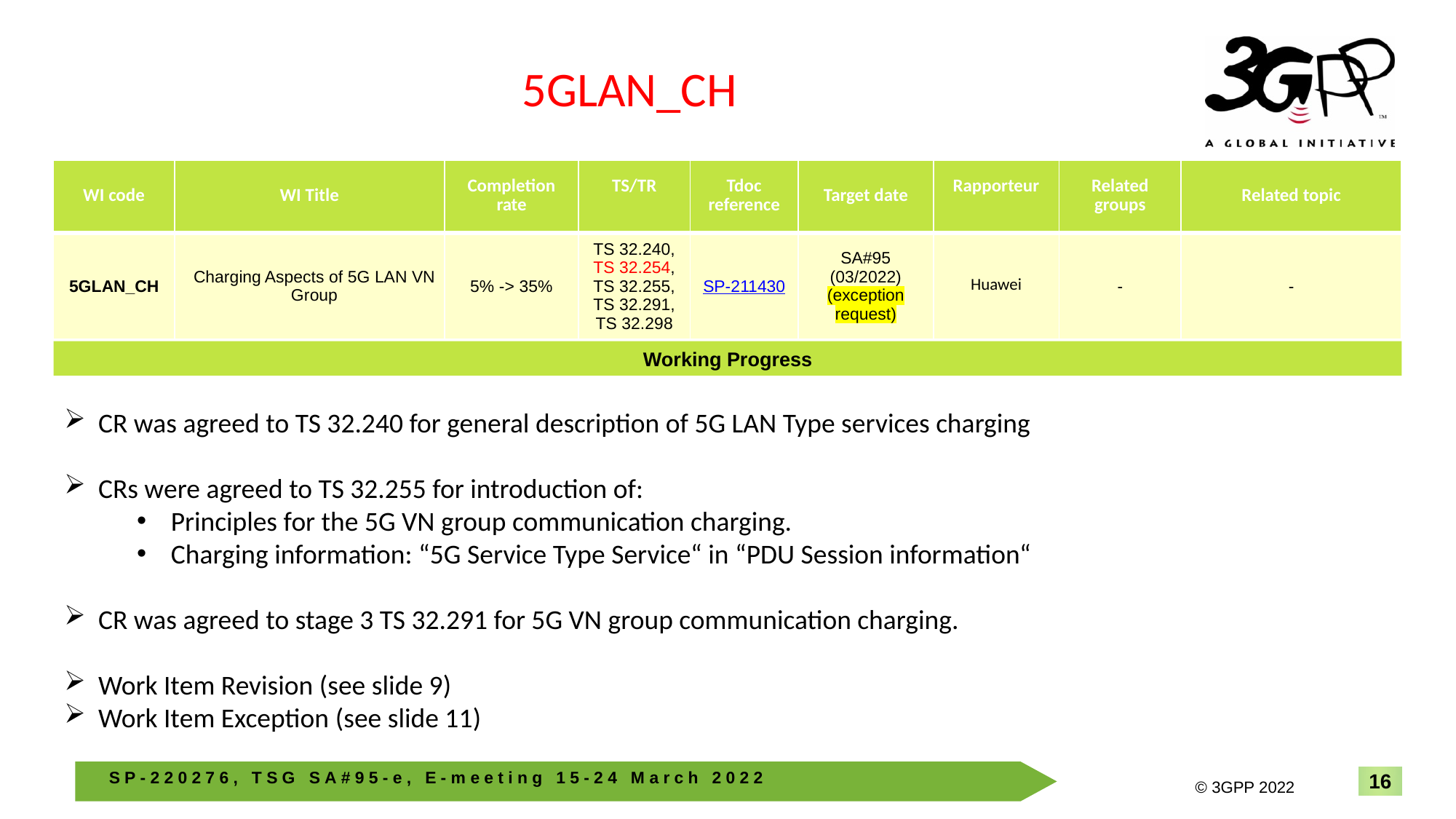

5GLAN_CH
| WI code | WI Title | Completion rate | TS/TR | Tdoc reference | Target date | Rapporteur | Related groups | Related topic |
| --- | --- | --- | --- | --- | --- | --- | --- | --- |
| 5GLAN\_CH | Charging Aspects of 5G LAN VN Group | 5% -> 35% | TS 32.240, TS 32.254, TS 32.255, TS 32.291, TS 32.298 | SP-211430 | SA#95 (03/2022) (exception request) | Huawei | - | - |
Working Progress
CR was agreed to TS 32.240 for general description of 5G LAN Type services charging

CRs were agreed to TS 32.255 for introduction of:
Principles for the 5G VN group communication charging.
Charging information: “5G Service Type Service“ in “PDU Session information“

CR was agreed to stage 3 TS 32.291 for 5G VN group communication charging.

Work Item Revision (see slide 9)
Work Item Exception (see slide 11)